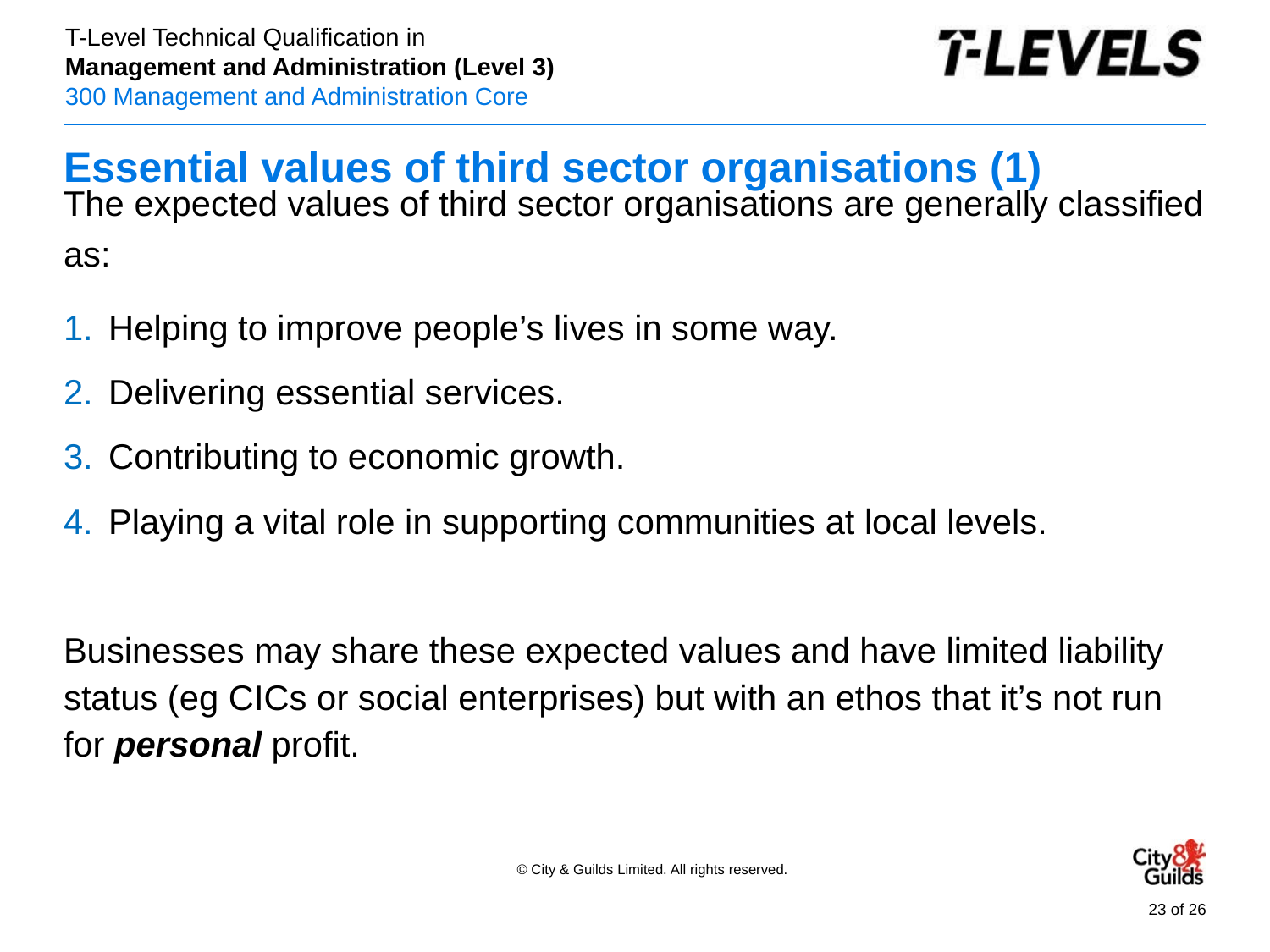

# Essential values of third sector organisations (1)
The expected values of third sector organisations are generally classified as:
Helping to improve people’s lives in some way.
Delivering essential services.
Contributing to economic growth.
Playing a vital role in supporting communities at local levels.

Businesses may share these expected values and have limited liability status (eg CICs or social enterprises) but with an ethos that it’s not run for personal profit.